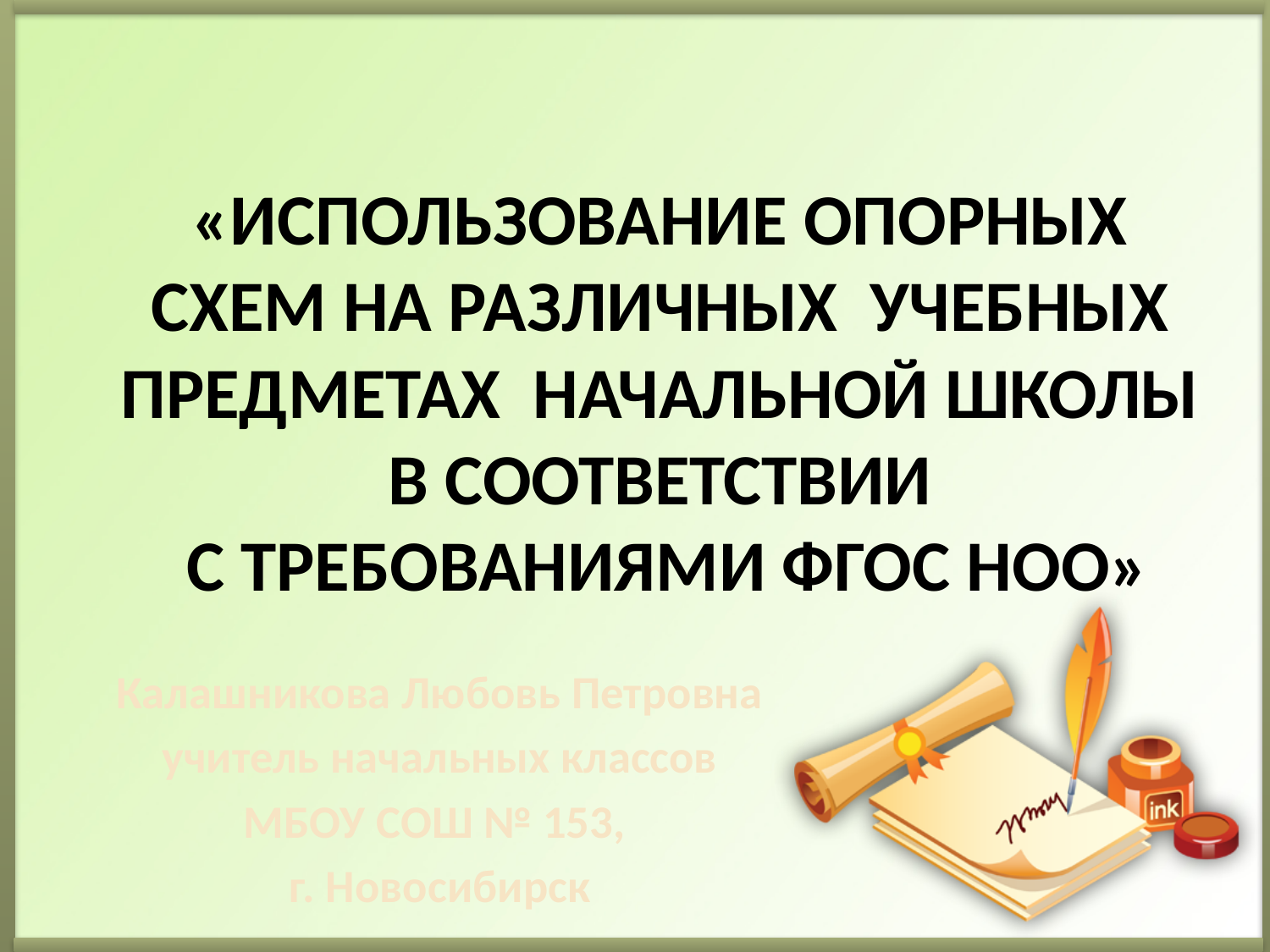

# «Использование опорных схем на различных  учебных предметах  начальной школы в соответствии с требованиями фгос ноо»
Калашникова Любовь Петровна
учитель начальных классов
МБОУ СОШ № 153,
г. Новосибирск